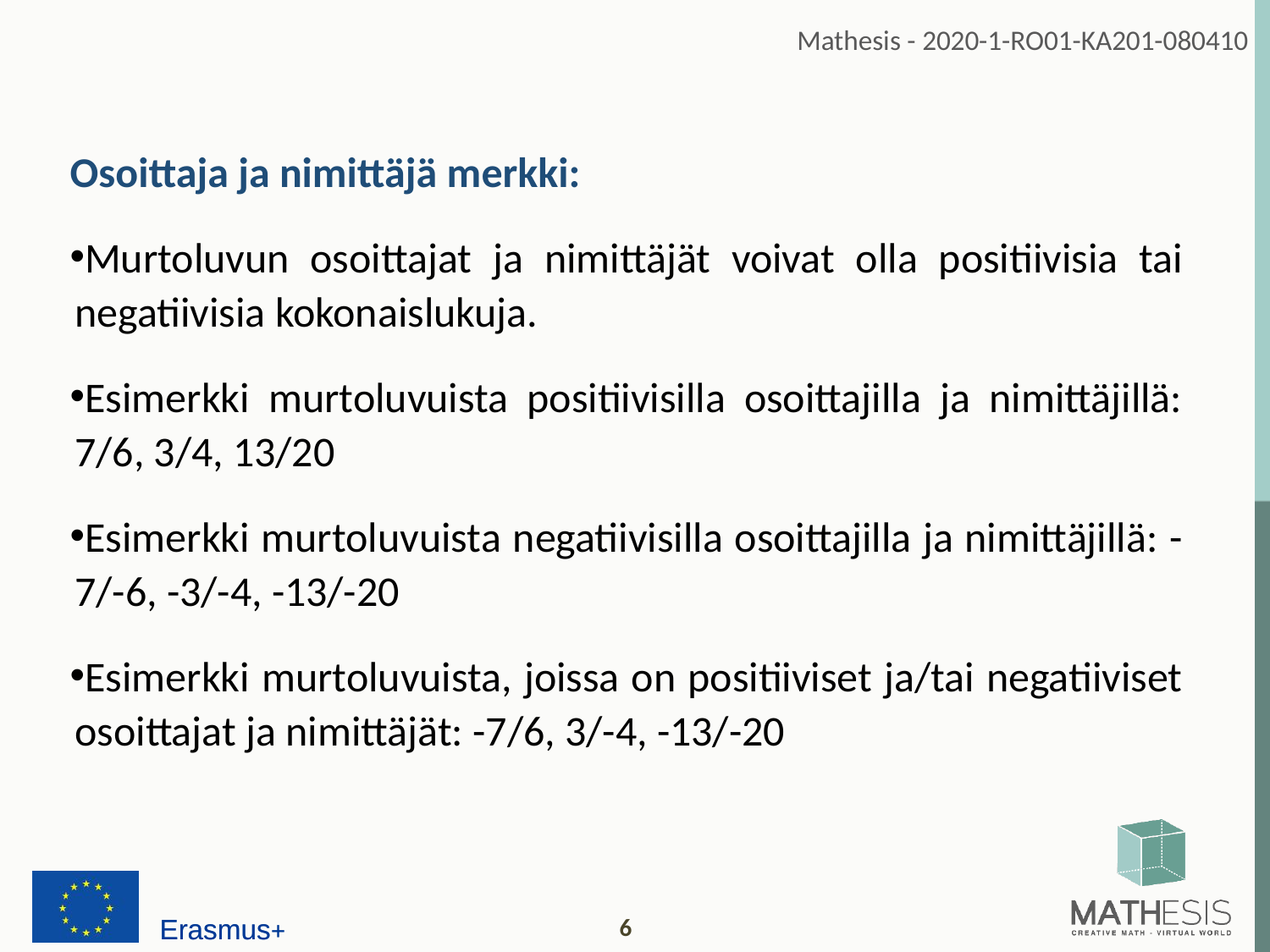

Osoittaja ja nimittäjä merkki:
Murtoluvun osoittajat ja nimittäjät voivat olla positiivisia tai negatiivisia kokonaislukuja.
Esimerkki murtoluvuista positiivisilla osoittajilla ja nimittäjillä: 7/6, 3/4, 13/20
Esimerkki murtoluvuista negatiivisilla osoittajilla ja nimittäjillä: -7/-6, -3/-4, -13/-20
Esimerkki murtoluvuista, joissa on positiiviset ja/tai negatiiviset osoittajat ja nimittäjät: -7/6, 3/-4, -13/-20